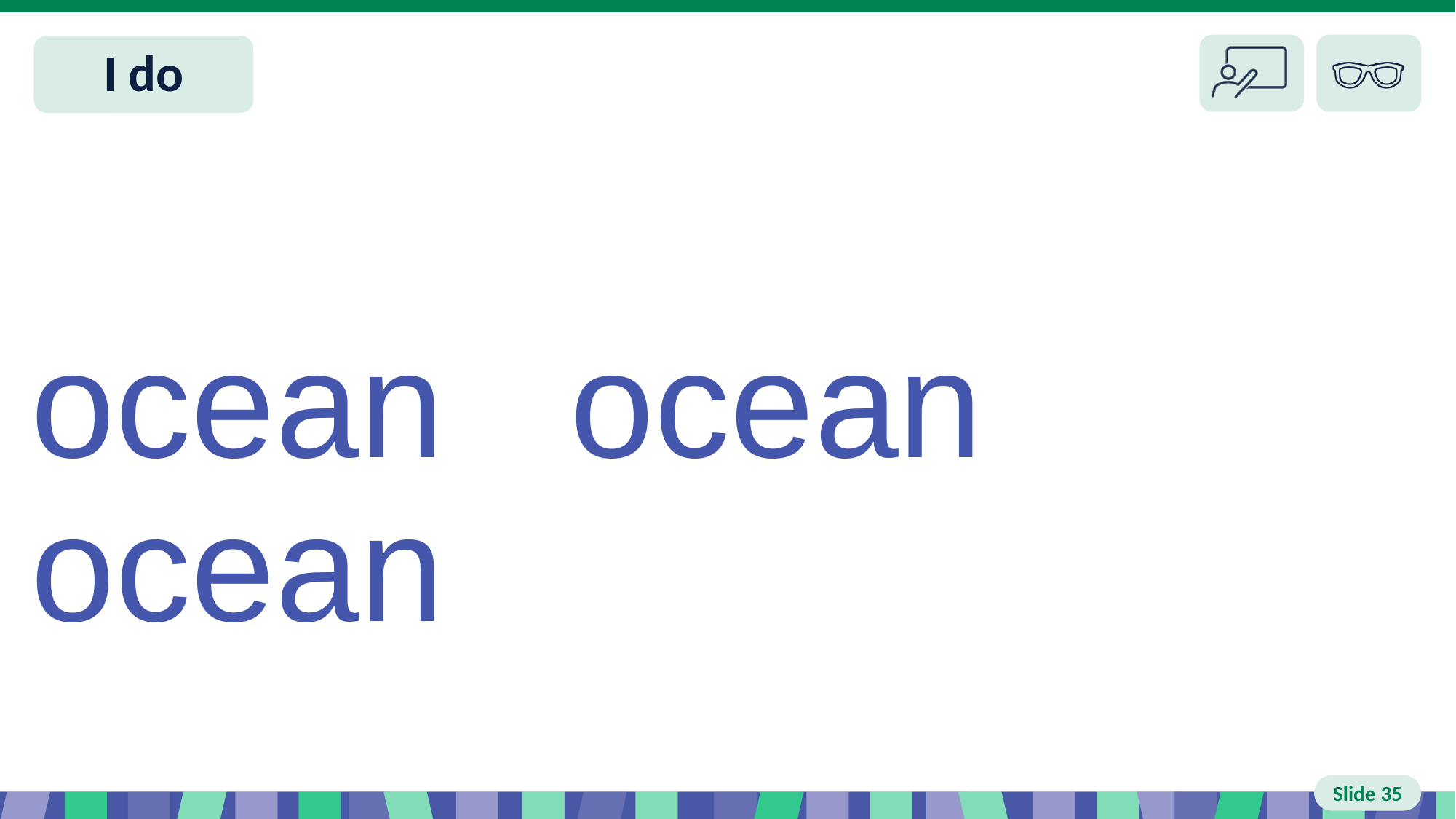

Slide 35 I do
ocean   ocean  ocean